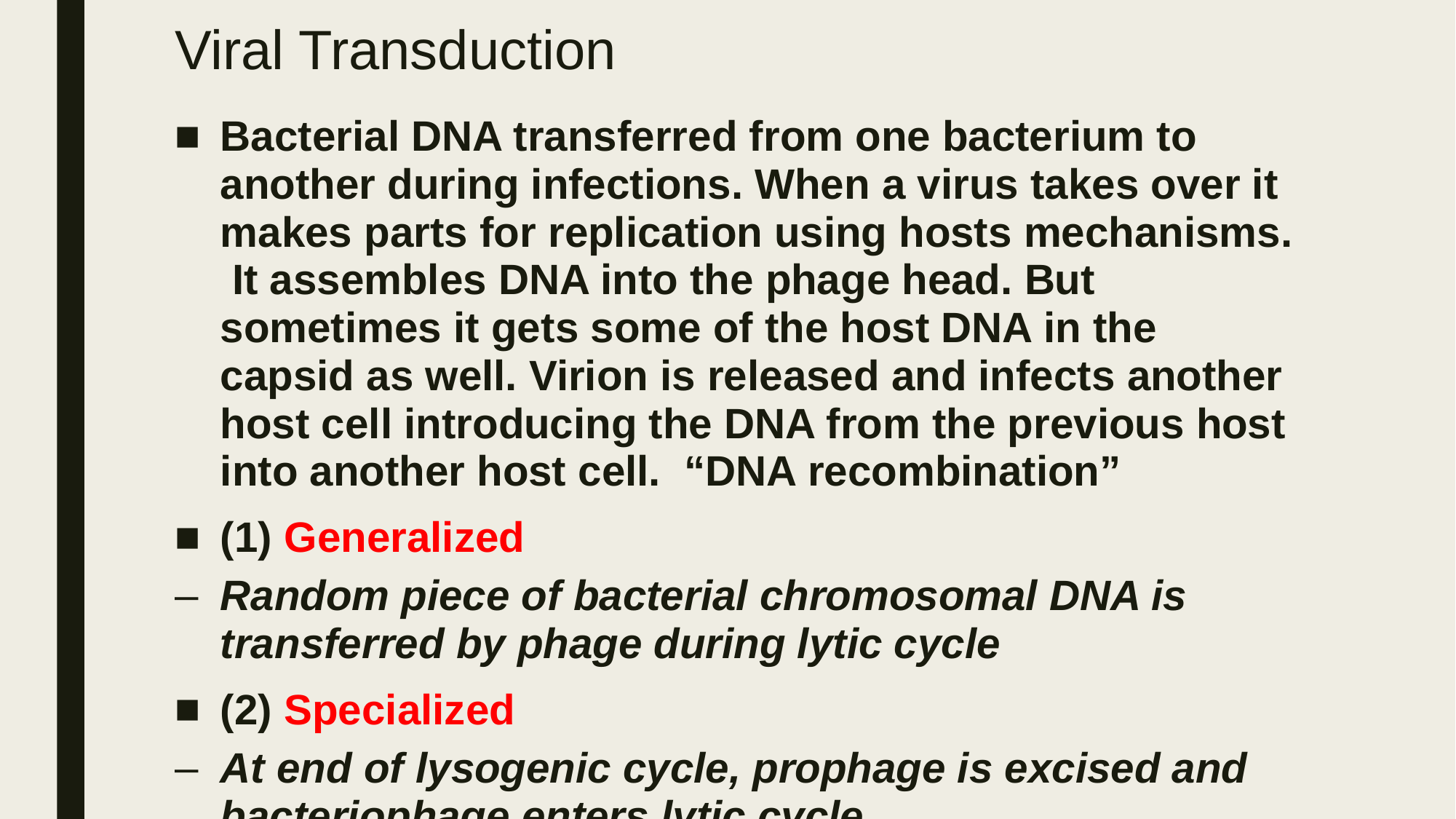

# Viral Transduction
Bacterial DNA transferred from one bacterium to another during infections. When a virus takes over it makes parts for replication using hosts mechanisms.  It assembles DNA into the phage head. But sometimes it gets some of the host DNA in the capsid as well. Virion is released and infects another host cell introducing the DNA from the previous host into another host cell.  “DNA recombination”
(1) Generalized
Random piece of bacterial chromosomal DNA is transferred by phage during lytic cycle
(2) Specialized
At end of lysogenic cycle, prophage is excised and bacteriophage enters lytic cycle